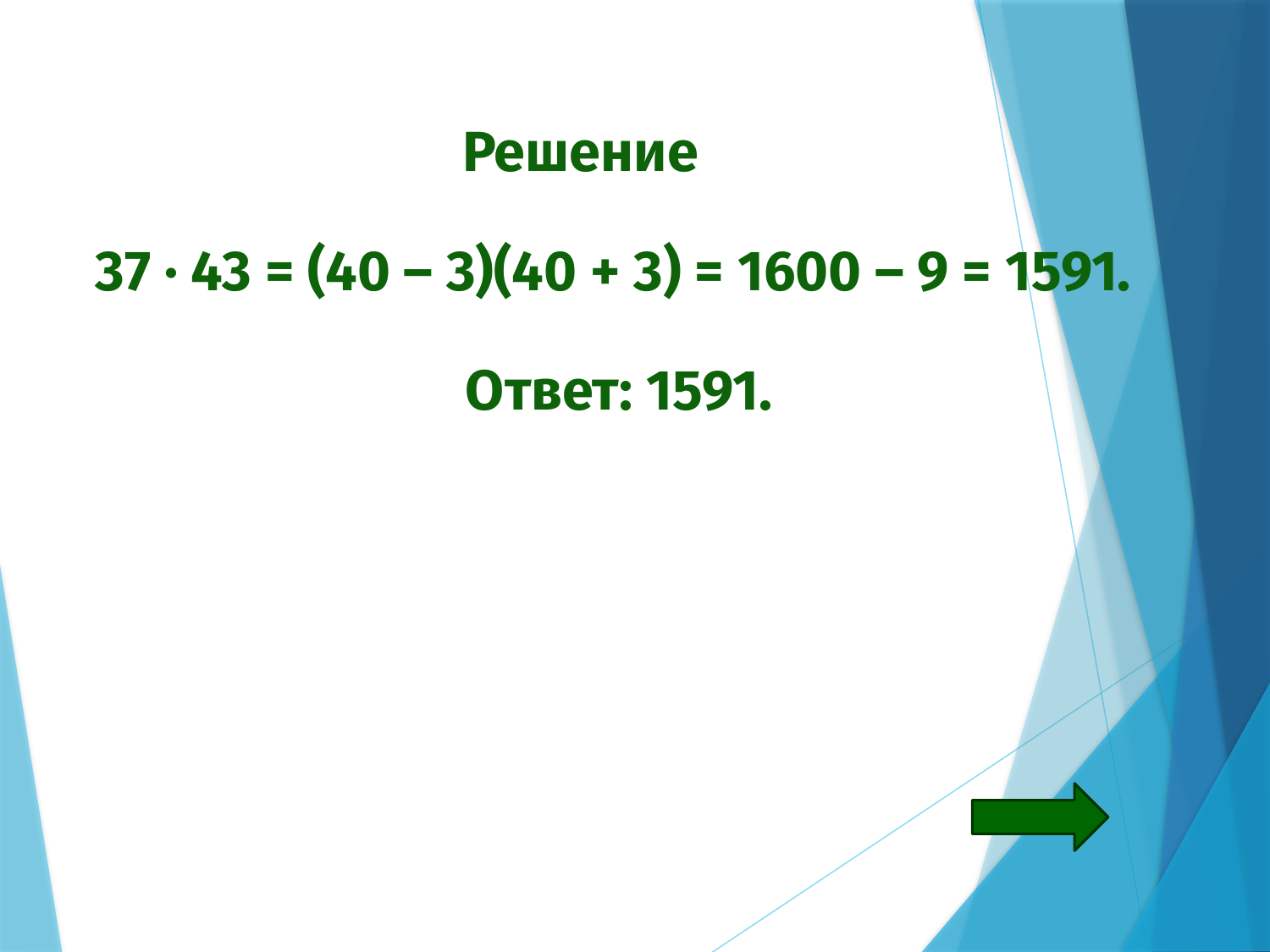

Решение
37 · 43 = (40 – 3)(40 + 3) = 1600 – 9 = 1591.
Ответ: 1591.